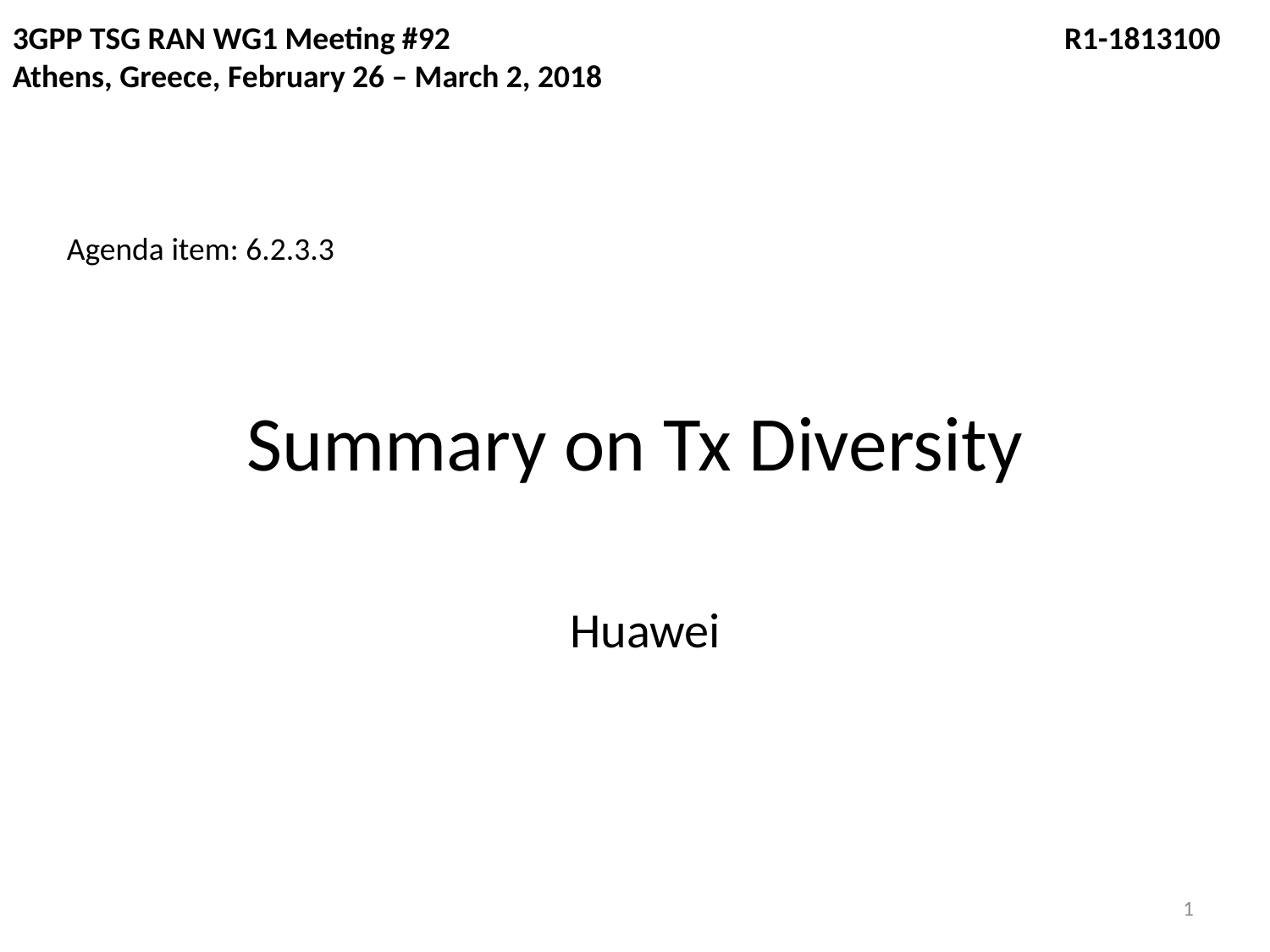

3GPP TSG RAN WG1 Meeting #92 					     R1-1813100
Athens, Greece, February 26 – March 2, 2018
Agenda item: 6.2.3.3
# Summary on Tx Diversity
Huawei
1